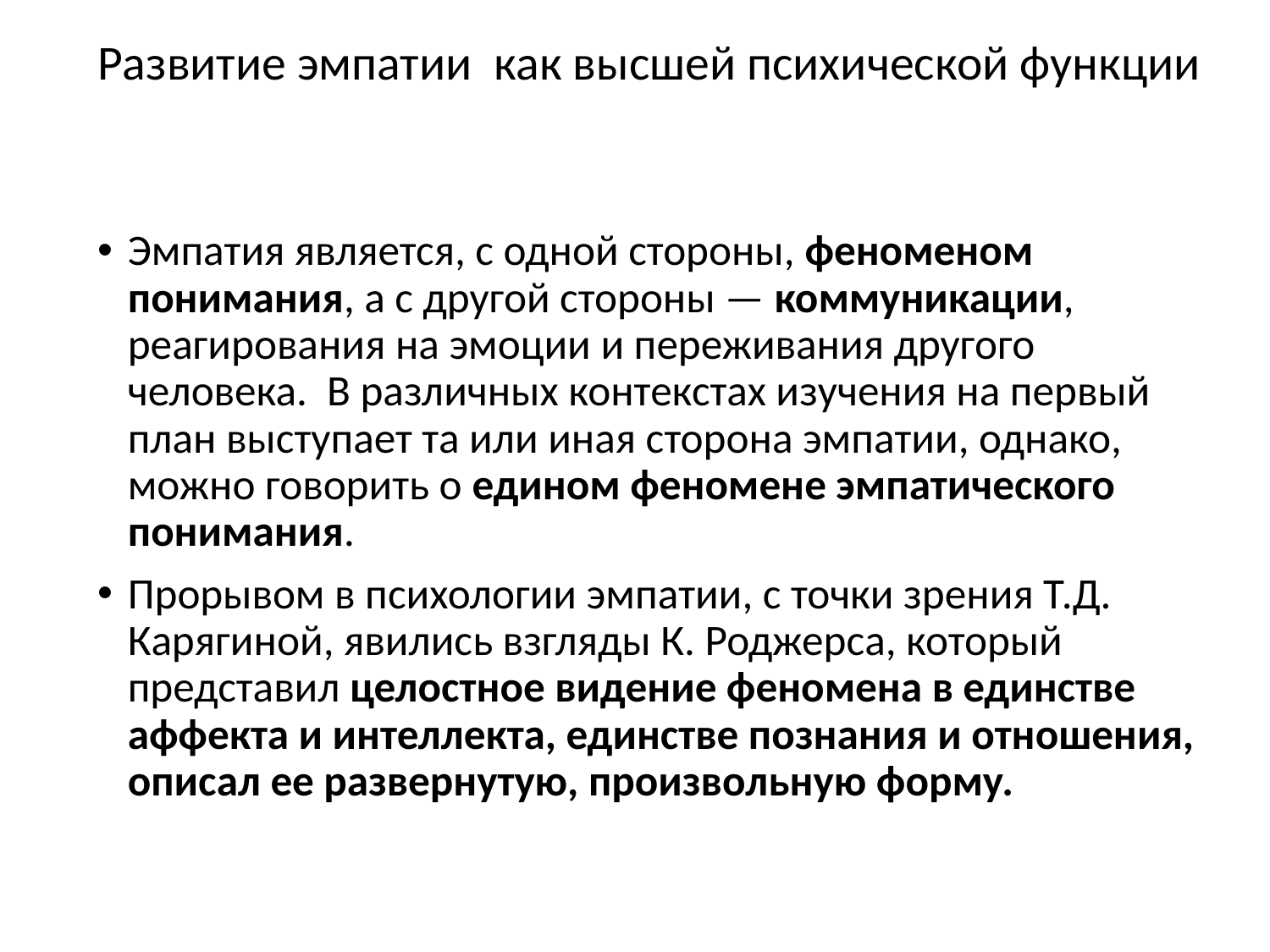

# Развитие эмпатии  как высшей психической функции
Эмпатия является, с одной стороны, феноменом понимания, а с другой стороны — коммуникации,  реагирования на эмоции и переживания другого человека.  В различных контекстах изучения на первый план выступает та или иная сторона эмпатии, однако, можно говорить о едином феномене эмпатического понимания.
Прорывом в психологии эмпатии, с точки зрения Т.Д. Карягиной, явились взгляды К. Роджерса, который представил целостное видение феномена в единстве аффекта и интеллекта, единстве познания и отношения, описал ее развернутую, произвольную форму.